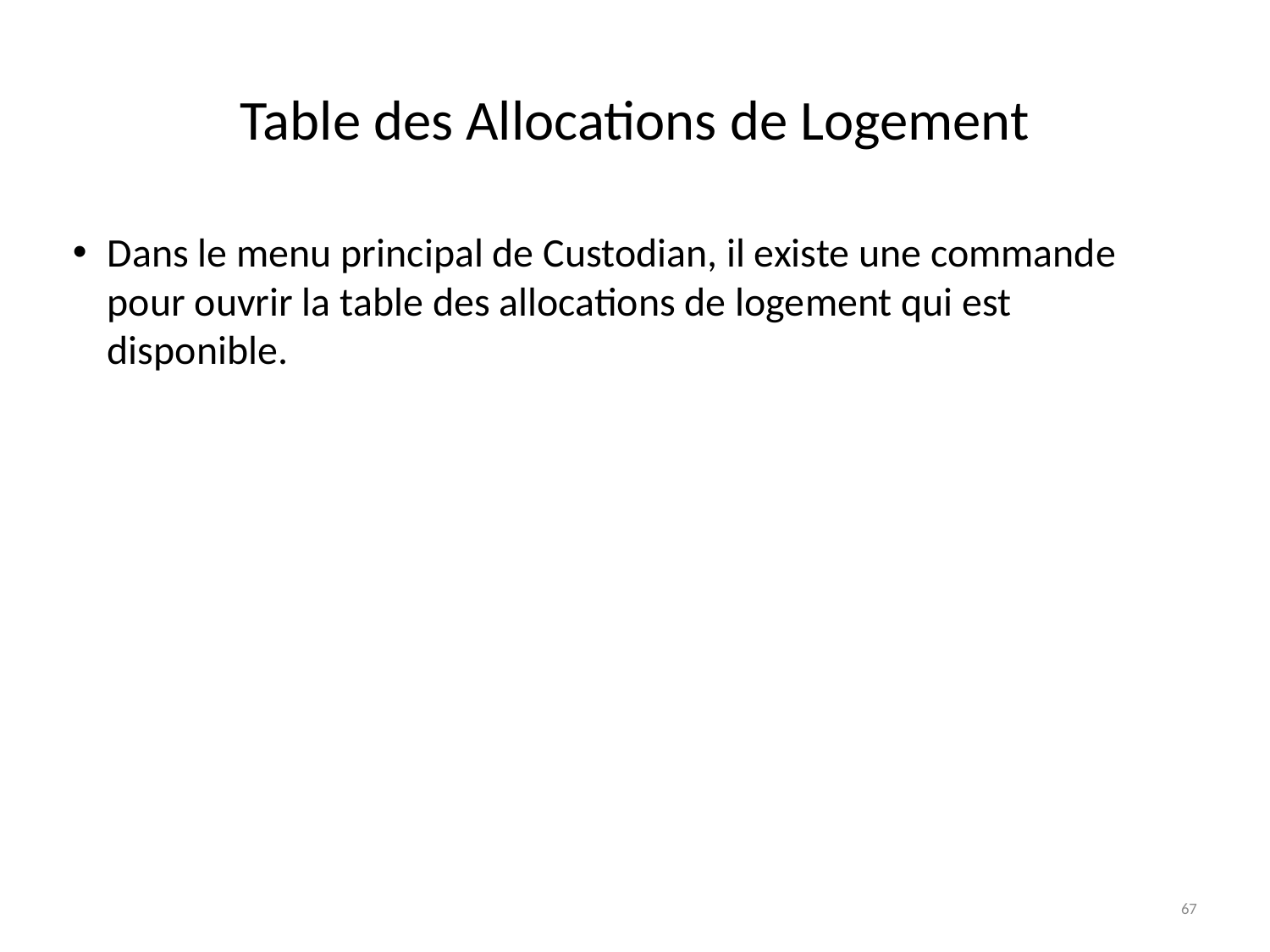

# Table des Allocations de Logement
Dans le menu principal de Custodian, il existe une commande pour ouvrir la table des allocations de logement qui est disponible.
67